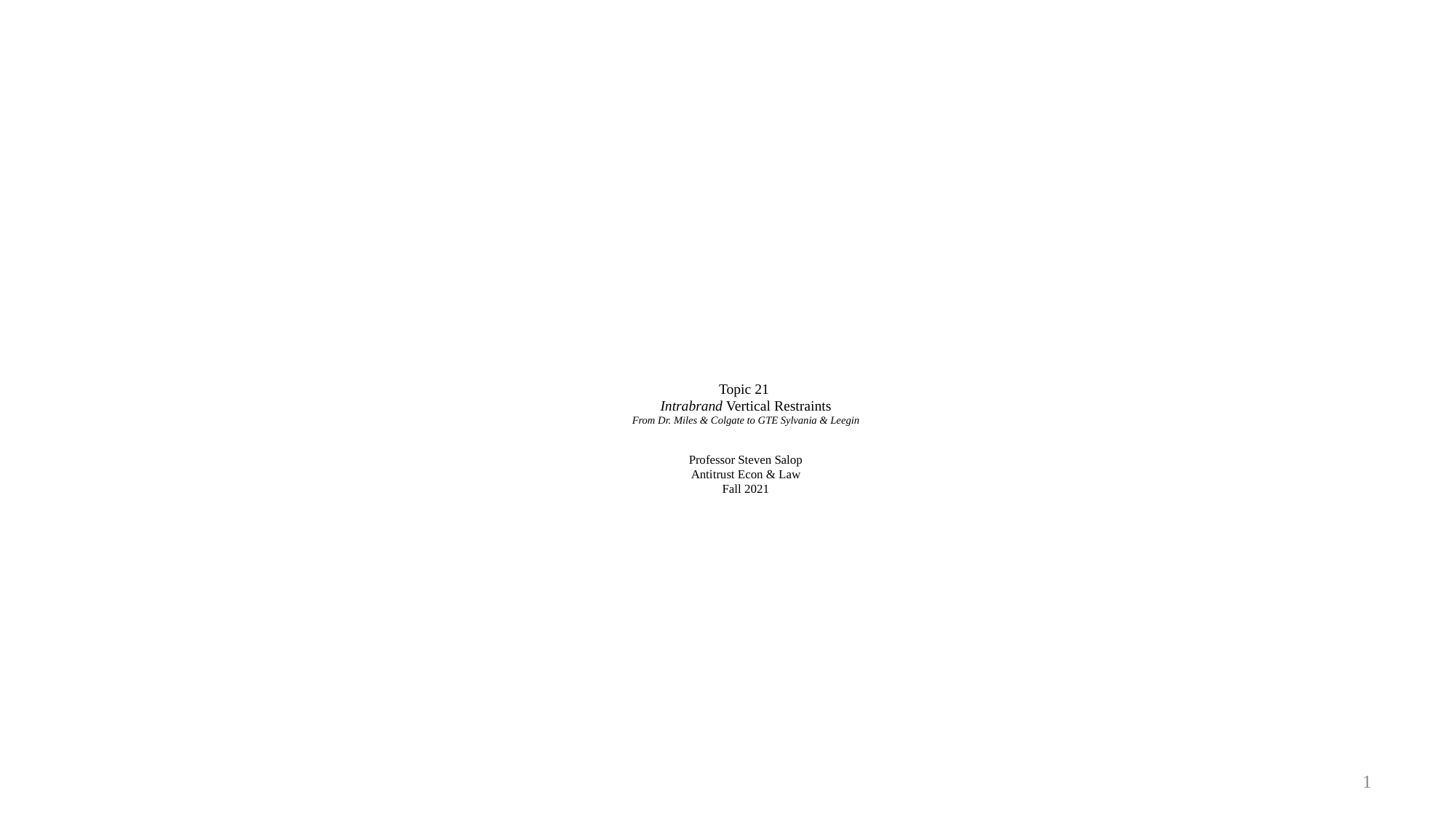

# Topic 21 Intrabrand Vertical Restraints From Dr. Miles & Colgate to GTE Sylvania & Leegin Professor Steven Salop Antitrust Econ & Law Fall 2021
1